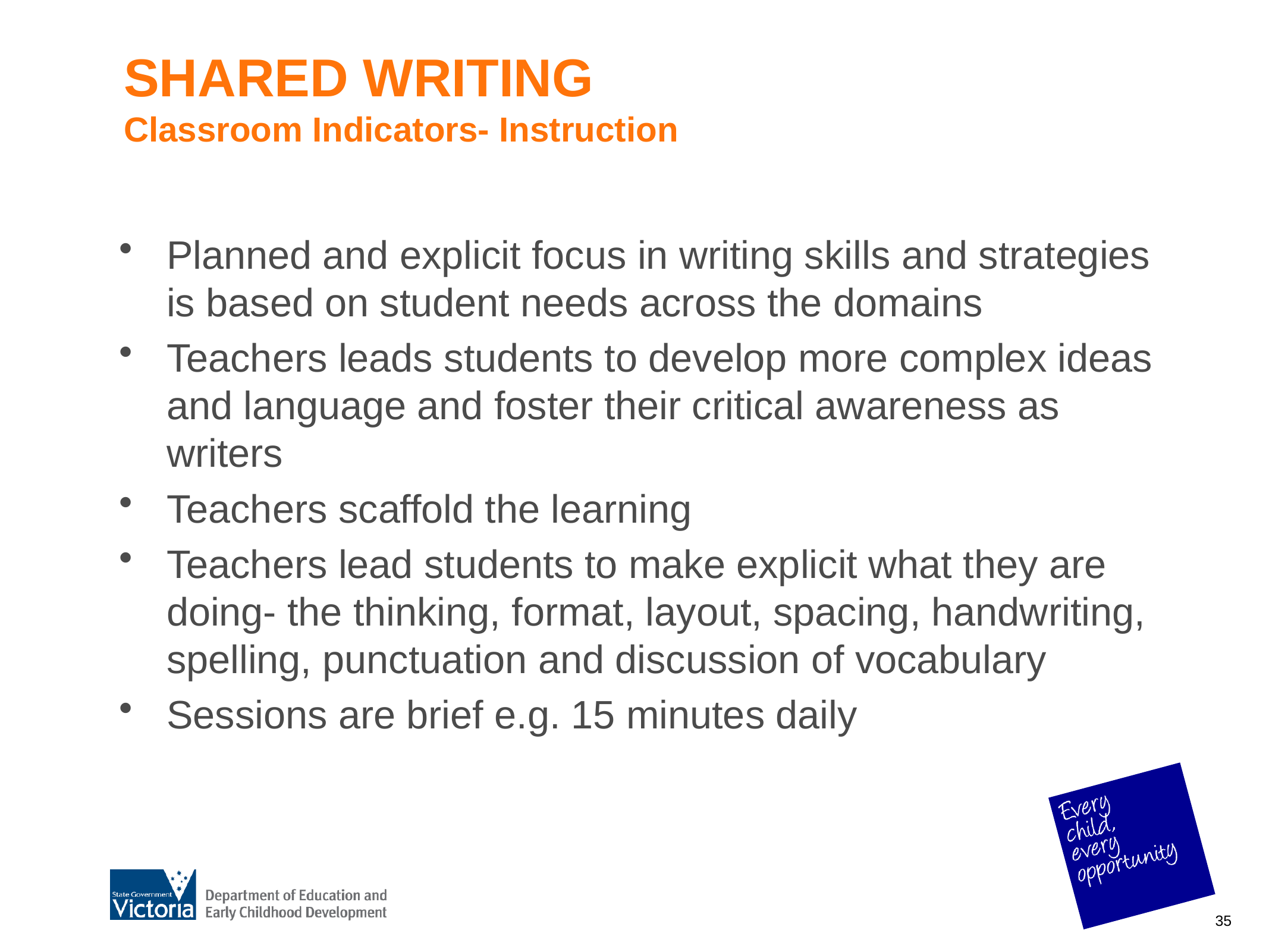

# SHARED WRITING Classroom Indicators- Instruction
Planned and explicit focus in writing skills and strategies is based on student needs across the domains
Teachers leads students to develop more complex ideas and language and foster their critical awareness as writers
Teachers scaffold the learning
Teachers lead students to make explicit what they are doing- the thinking, format, layout, spacing, handwriting, spelling, punctuation and discussion of vocabulary
Sessions are brief e.g. 15 minutes daily

35